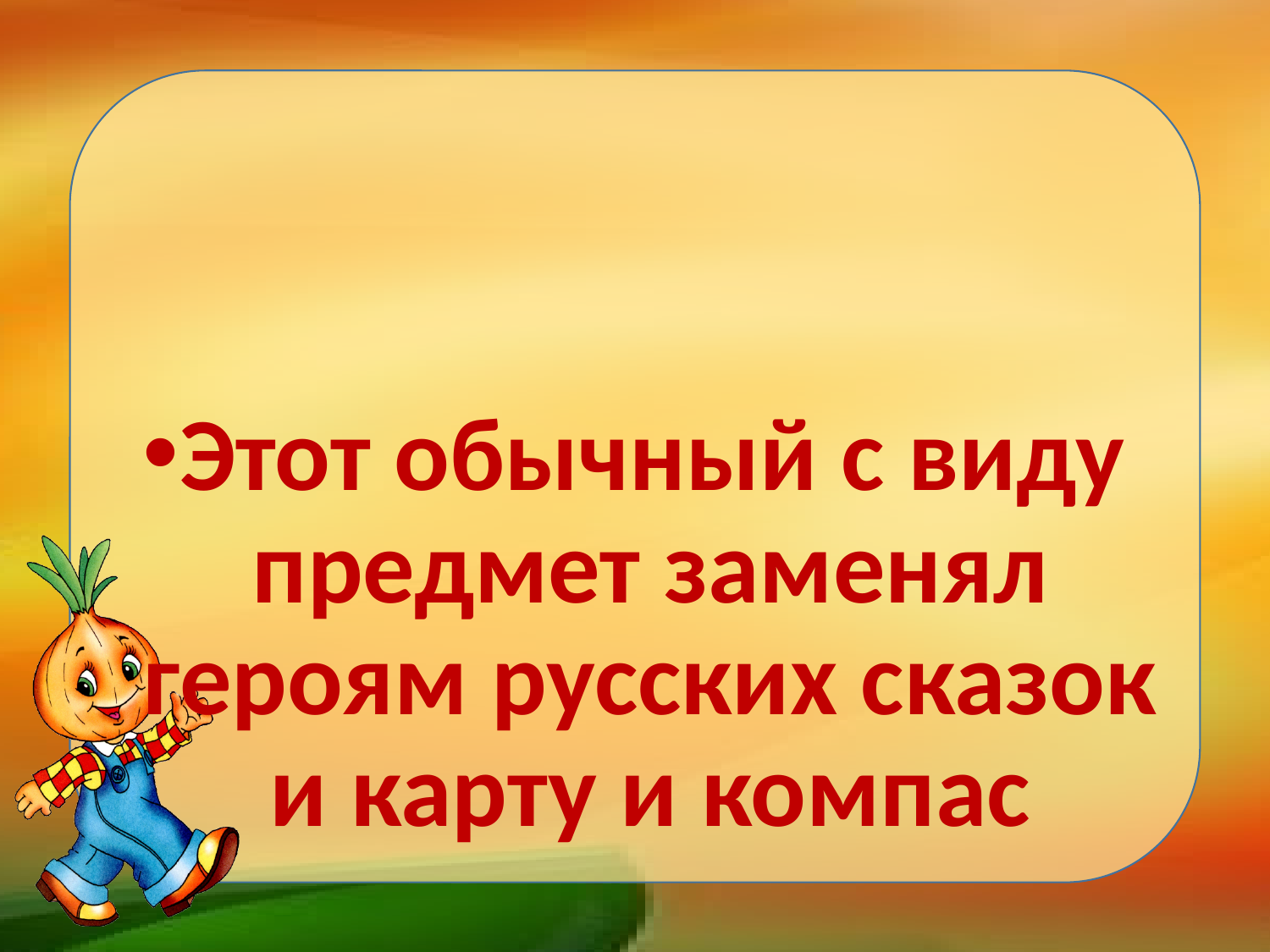

#

Этот обычный с виду предмет заменял героям русских сказок и карту и компас